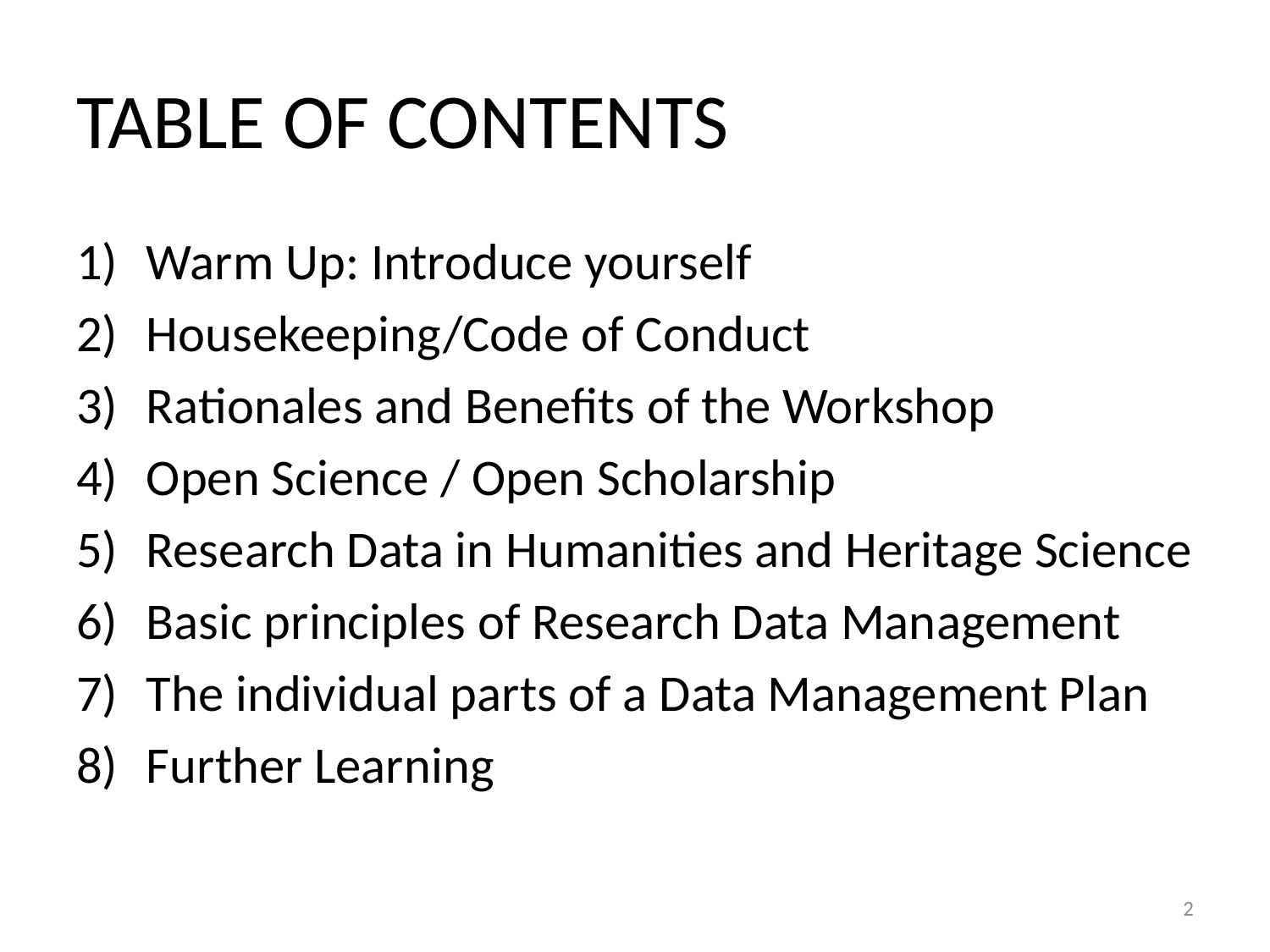

# TABLE OF CONTENTS
Warm Up: Introduce yourself
Housekeeping/Code of Conduct
Rationales and Benefits of the Workshop
Open Science / Open Scholarship
Research Data in Humanities and Heritage Science
Basic principles of Research Data Management
The individual parts of a Data Management Plan
Further Learning

2